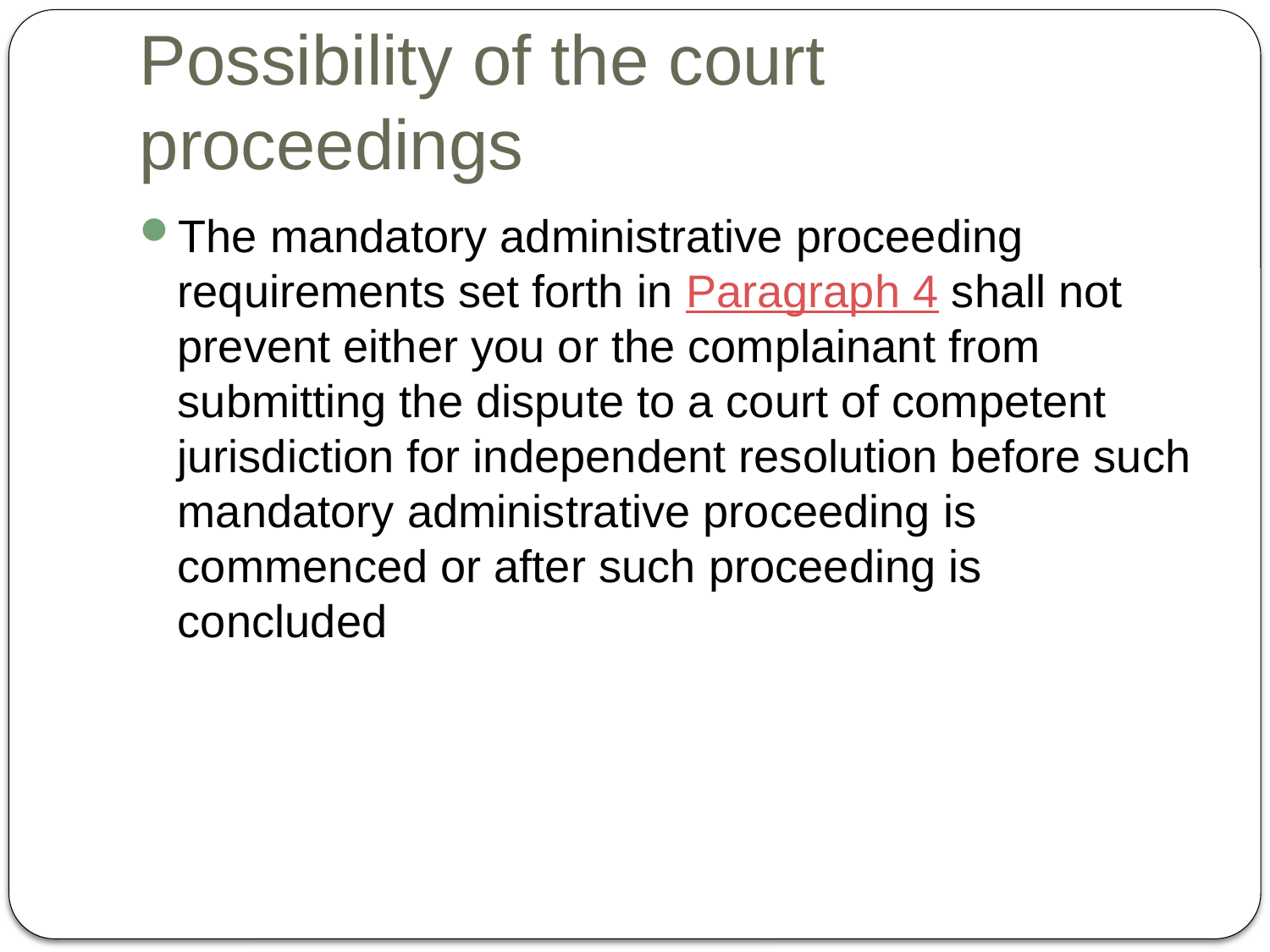

# Possibility of the court proceedings
The mandatory administrative proceeding requirements set forth in Paragraph 4 shall not prevent either you or the complainant from submitting the dispute to a court of competent jurisdiction for independent resolution before such mandatory administrative proceeding is commenced or after such proceeding is concluded